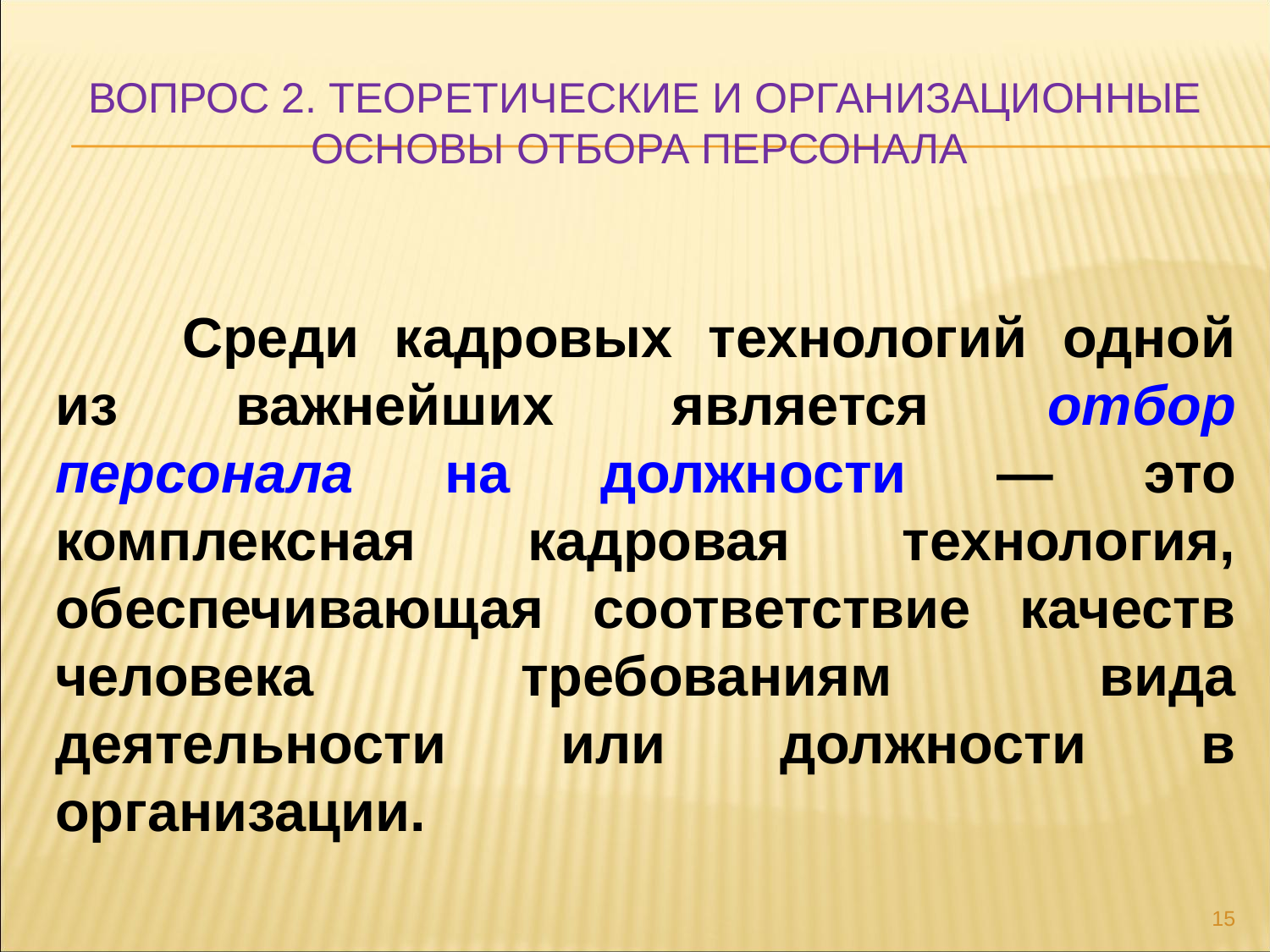

# Вопрос 2. теоретические и организационные основы отбора персонала

	Среди кадровых технологий одной из важнейших является отбор персонала на должности — это комплексная кадровая технология, обеспечивающая соответствие качеств человека требованиям вида деятельности или должности в организации.

15